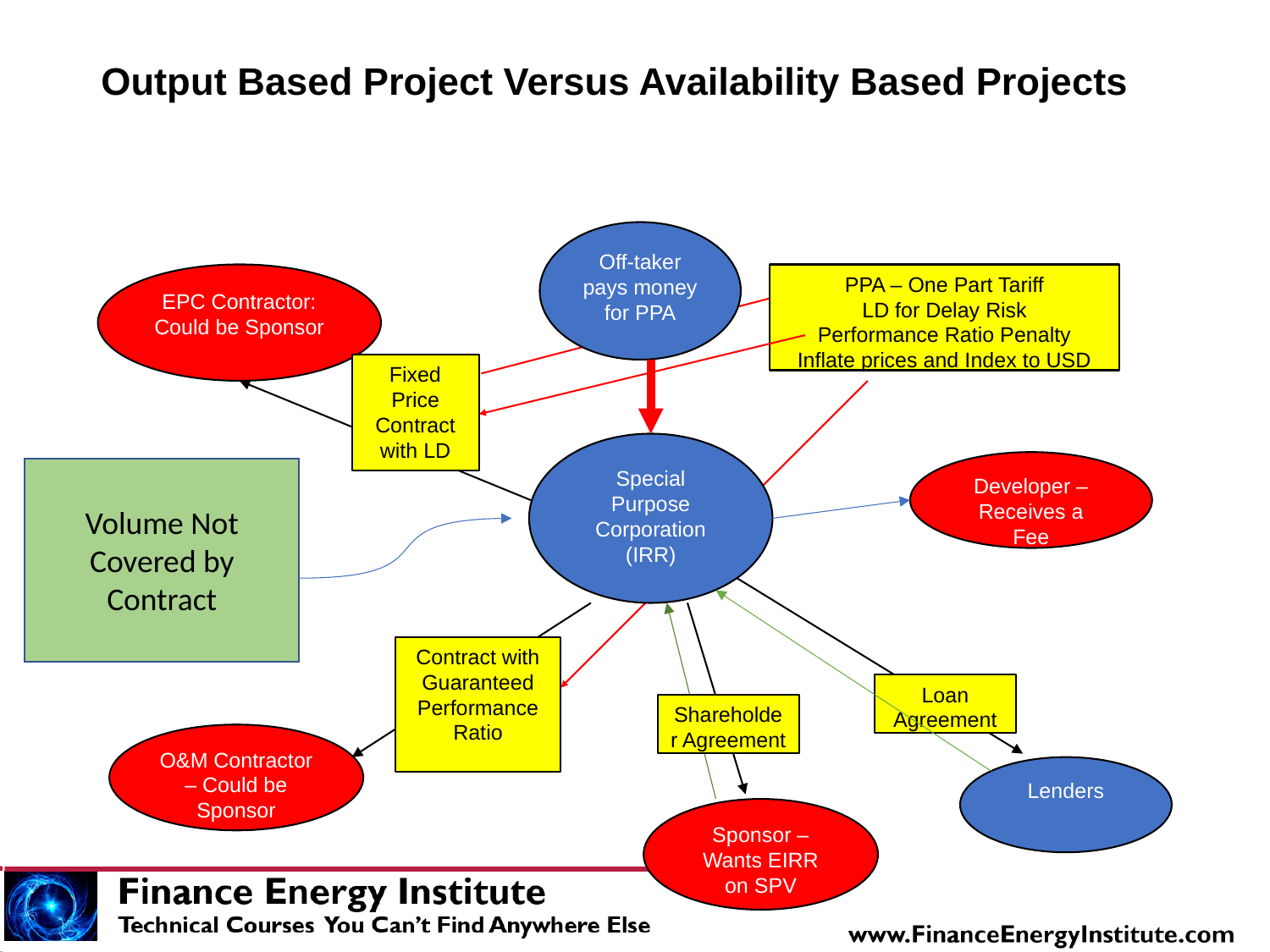

# Output Based Project Versus Availability Based Projects
Off-taker pays money for PPA
EPC Contractor: Could be Sponsor
PPA – One Part Tariff
LD for Delay Risk
Performance Ratio Penalty
Inflate prices and Index to USD

Fixed Price Contract with LD
Special Purpose Corporation (IRR)
Developer – Receives a Fee
Volume Not Covered by Contract
Contract with Guaranteed Performance Ratio
Loan Agreement
Shareholder Agreement
O&M Contractor – Could be Sponsor
Lenders
Sponsor – Wants EIRR on SPV